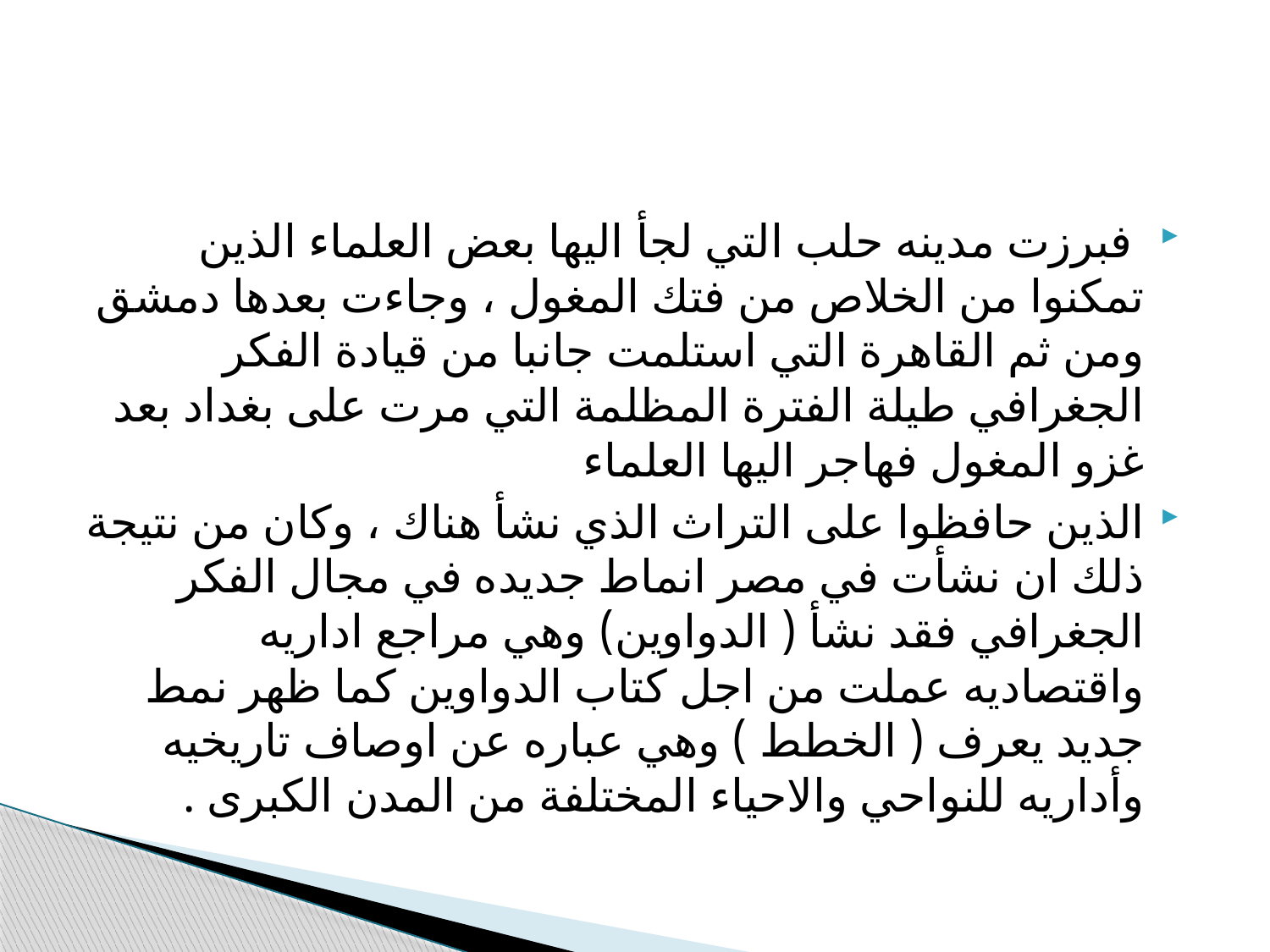

فبرزت مدينه حلب التي لجأ اليها بعض العلماء الذين تمكنوا من الخلاص من فتك المغول ، وجاءت بعدها دمشق ومن ثم القاهرة التي استلمت جانبا من قيادة الفكر الجغرافي طيلة الفترة المظلمة التي مرت على بغداد بعد غزو المغول فهاجر اليها العلماء
الذين حافظوا على التراث الذي نشأ هناك ، وكان من نتيجة ذلك ان نشأت في مصر انماط جديده في مجال الفكر الجغرافي فقد نشأ ( الدواوين) وهي مراجع اداريه واقتصاديه عملت من اجل كتاب الدواوين كما ظهر نمط جديد يعرف ( الخطط ) وهي عباره عن اوصاف تاريخيه وأداريه للنواحي والاحياء المختلفة من المدن الكبرى .